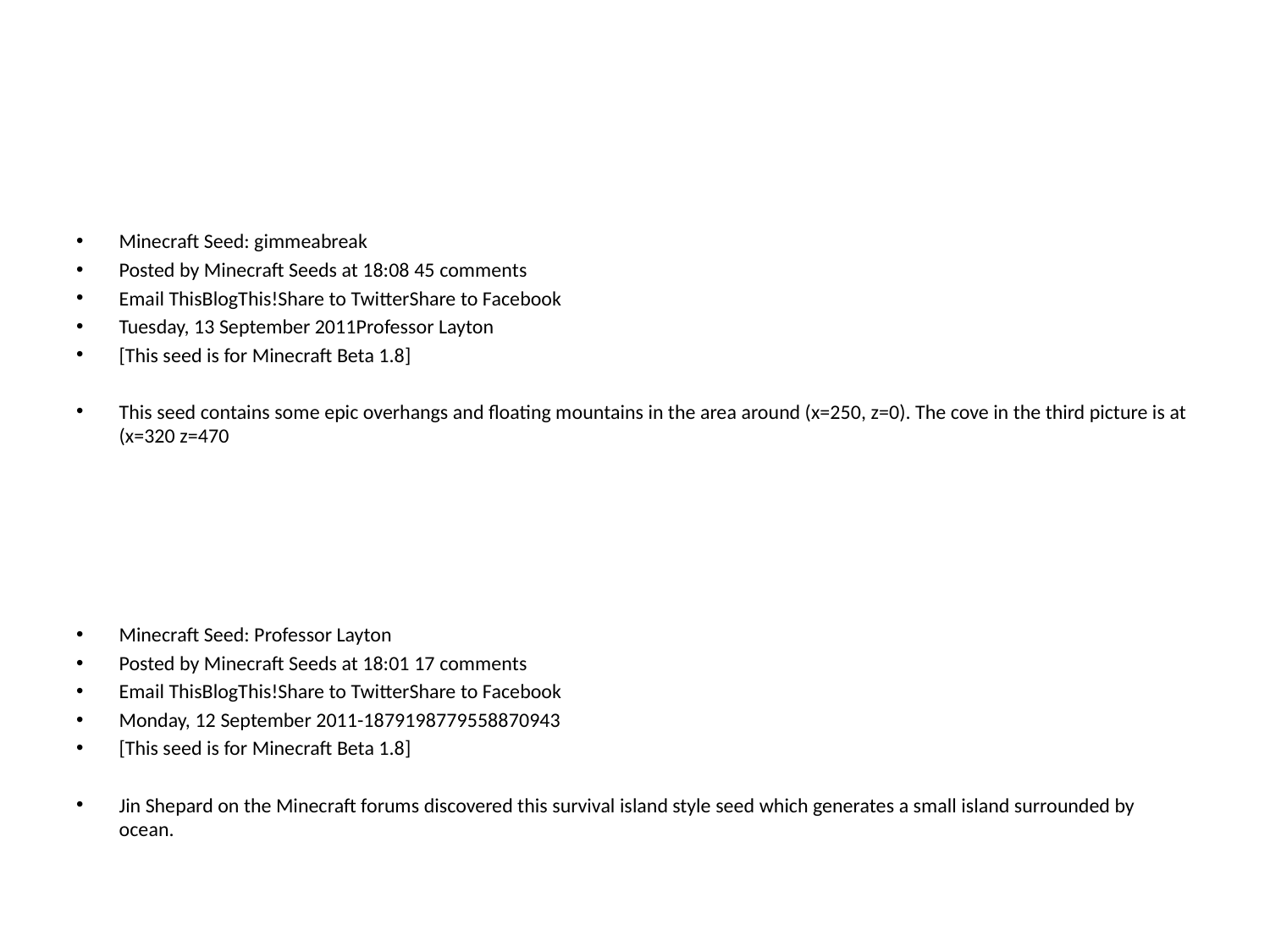

#
Minecraft Seed: gimmeabreak
Posted by Minecraft Seeds at 18:08 45 comments
Email ThisBlogThis!Share to TwitterShare to Facebook
Tuesday, 13 September 2011Professor Layton
[This seed is for Minecraft Beta 1.8]

This seed contains some epic overhangs and floating mountains in the area around (x=250, z=0). The cove in the third picture is at (x=320 z=470

Minecraft Seed: Professor Layton
Posted by Minecraft Seeds at 18:01 17 comments
Email ThisBlogThis!Share to TwitterShare to Facebook
Monday, 12 September 2011-1879198779558870943
[This seed is for Minecraft Beta 1.8]

Jin Shepard on the Minecraft forums discovered this survival island style seed which generates a small island surrounded by ocean.